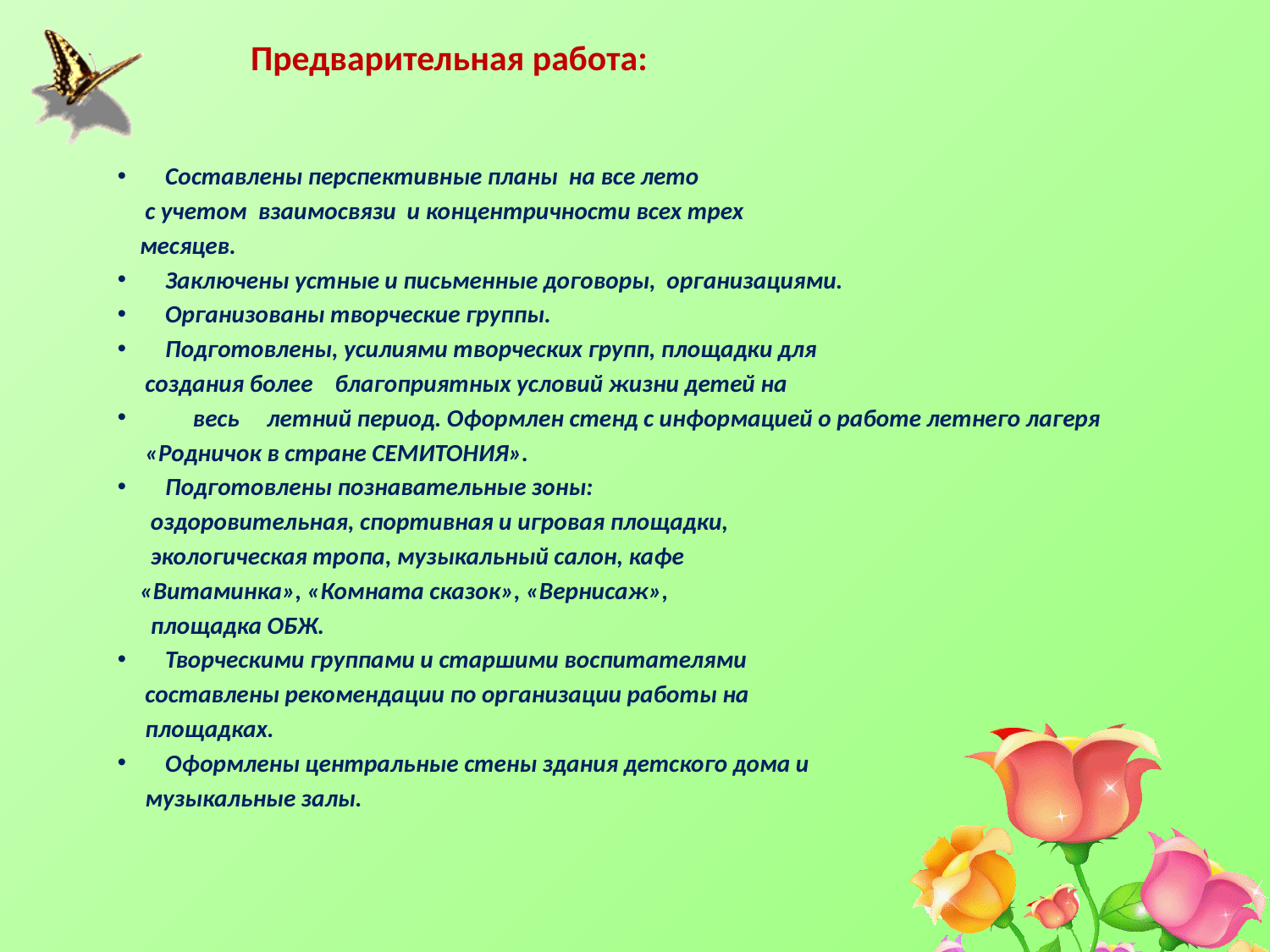

# Предварительная работа:
Составлены перспективные планы  на все лето
     с учетом  взаимосвязи  и концентричности всех трех
    месяцев.
Заключены устные и письменные договоры,  организациями.
Организованы творческие группы.
Подготовлены, усилиями творческих групп, площадки для
     создания более    благоприятных условий жизни детей на
     весь     летний период. Оформлен стенд с информацией о работе летнего лагеря
     «Родничок в стране СЕМИТОНИЯ».
Подготовлены познавательные зоны:
      оздоровительная, спортивная и игровая площадки,
      экологическая тропа, музыкальный салон, кафе
    «Витаминка», «Комната сказок», «Вернисаж»,
      площадка ОБЖ.
Творческими группами и старшими воспитателями
     составлены рекомендации по организации работы на
     площадках.
Оформлены центральные стены здания детского дома и
     музыкальные залы.